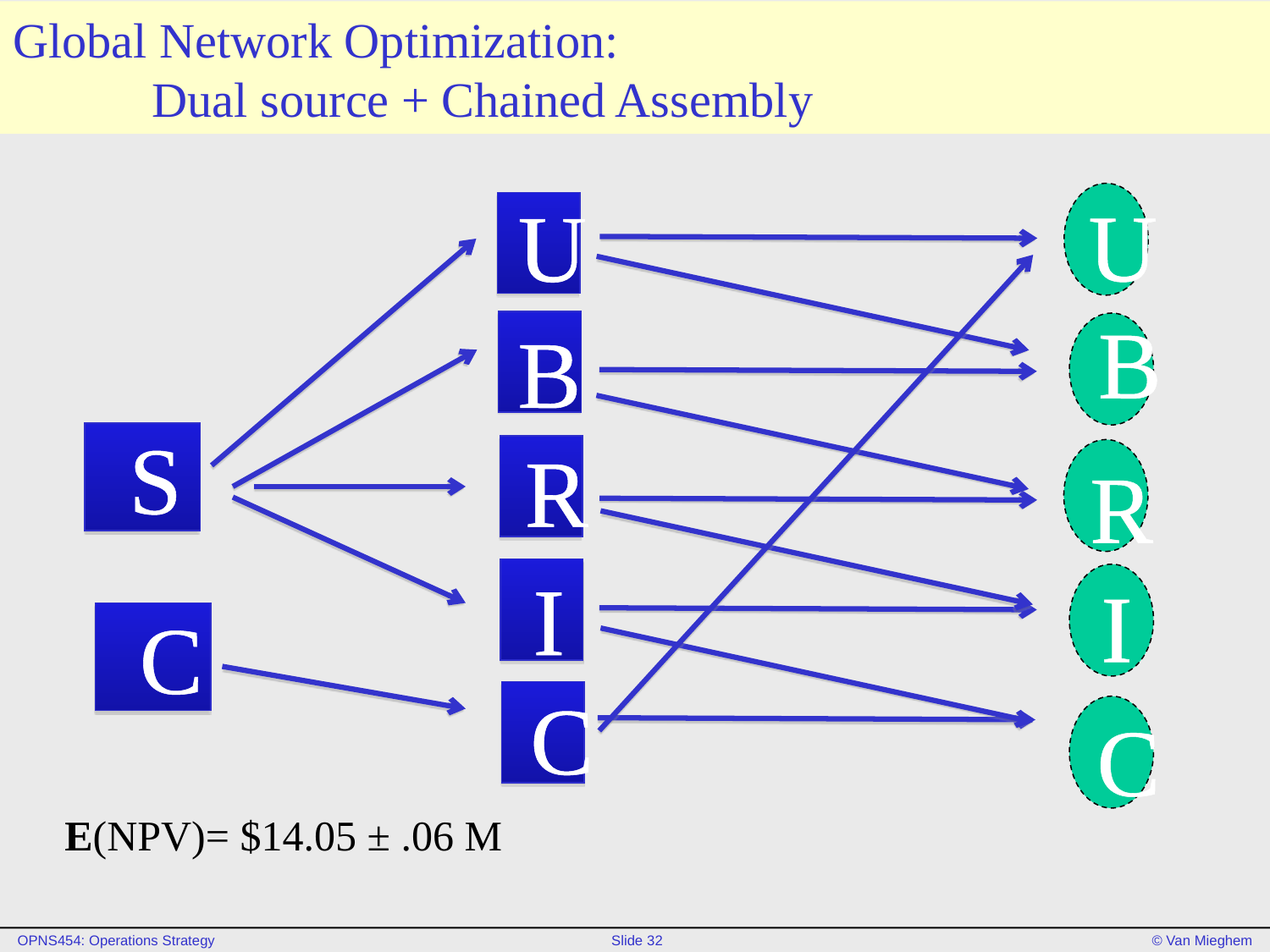

# Global Network Optimization: Dual source + Chained Assembly
U
U

B
B

R

R
I

I

C

C

S

C

E(NPV)= $14.05 ± .06 M